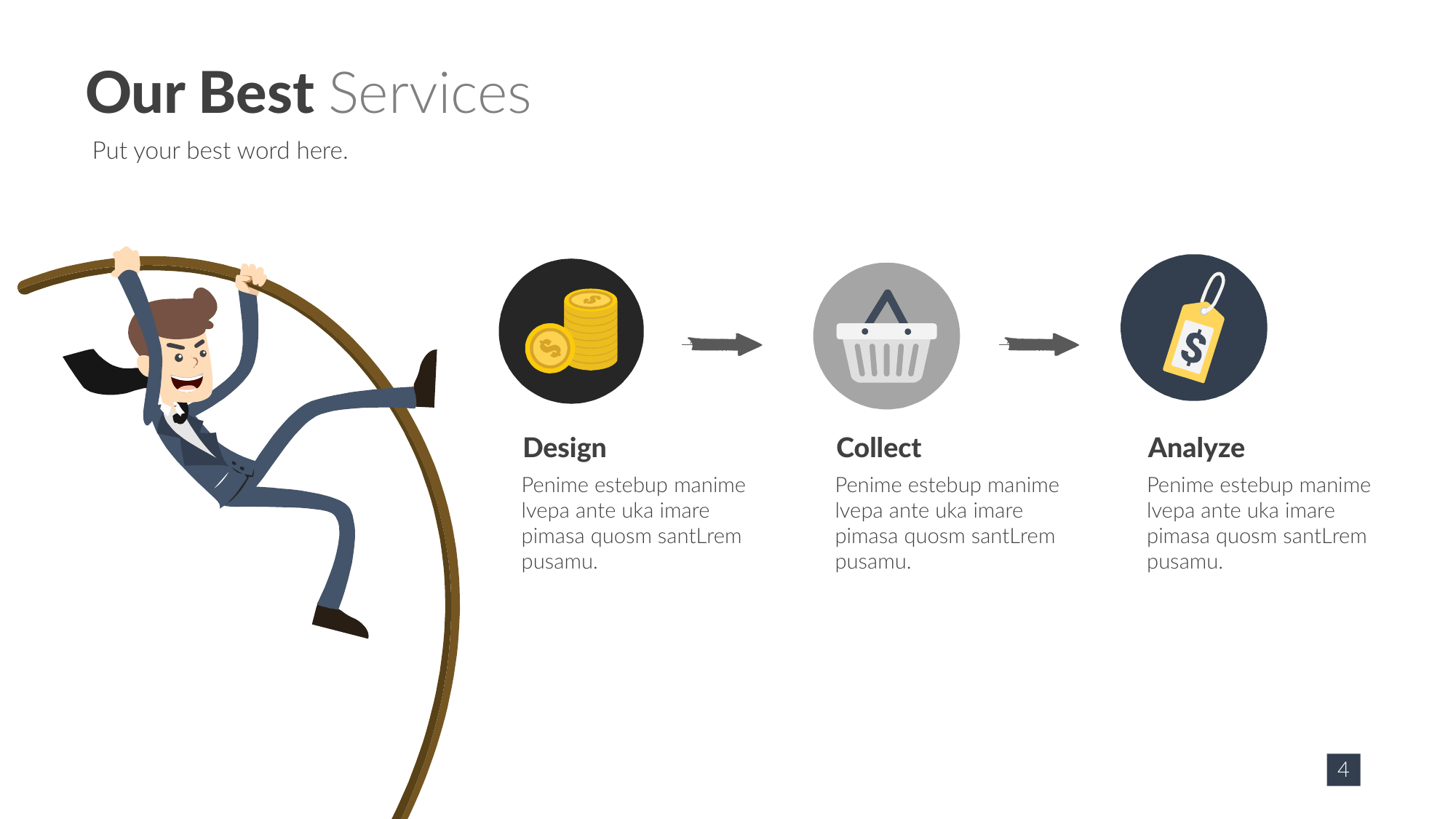

Our Best Services
Put your best word here.

Design
Penime estebup manime lvepa ante uka imare pimasa quosm santLrem pusamu.
Collect
Penime estebup manime lvepa ante uka imare pimasa quosm santLrem pusamu.
Analyze
Penime estebup manime lvepa ante uka imare pimasa quosm santLrem pusamu.
4